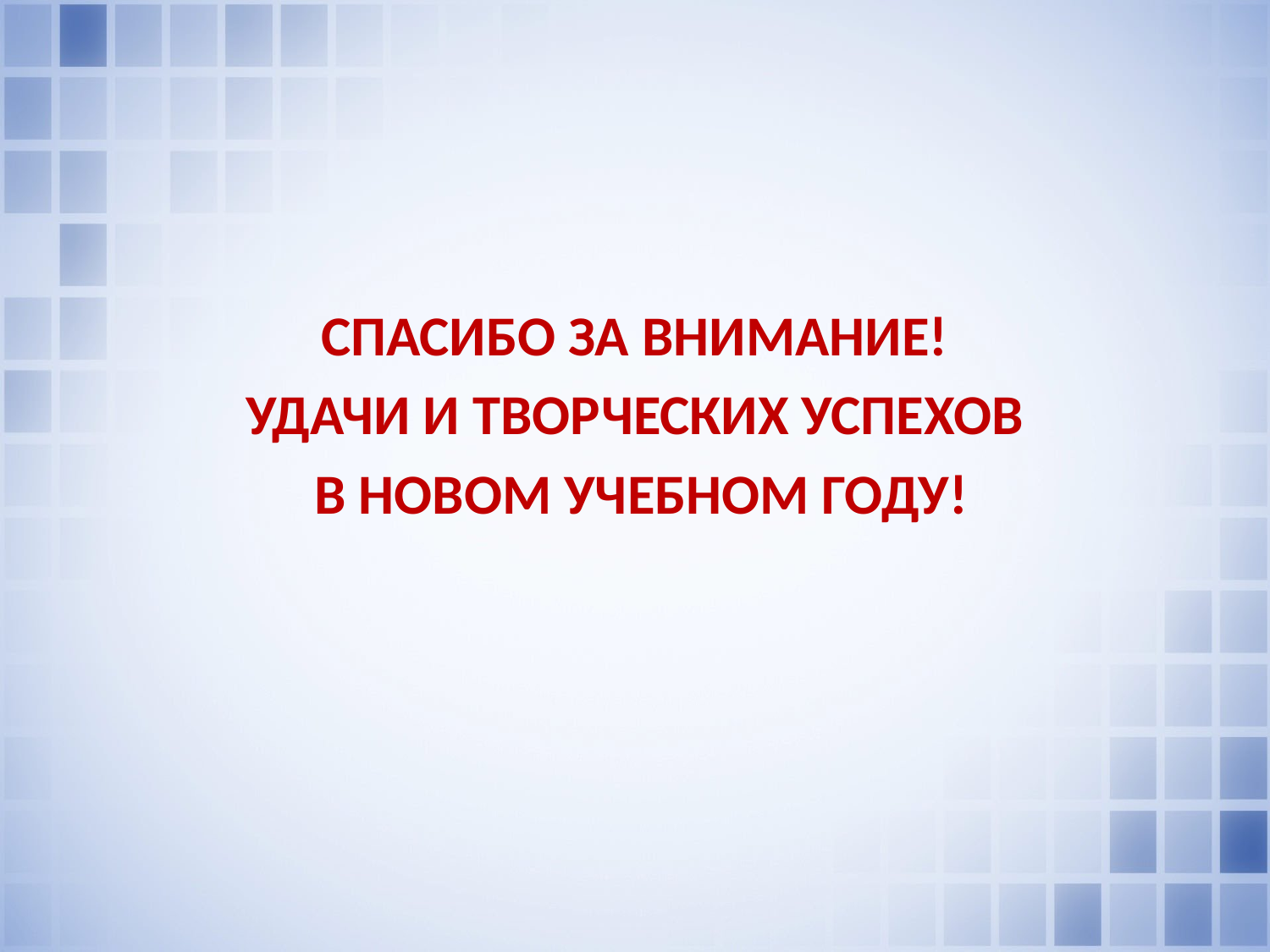

СПАСИБО ЗА ВНИМАНИЕ!
УДАЧИ И ТВОРЧЕСКИХ УСПЕХОВ
 В НОВОМ УЧЕБНОМ ГОДУ!